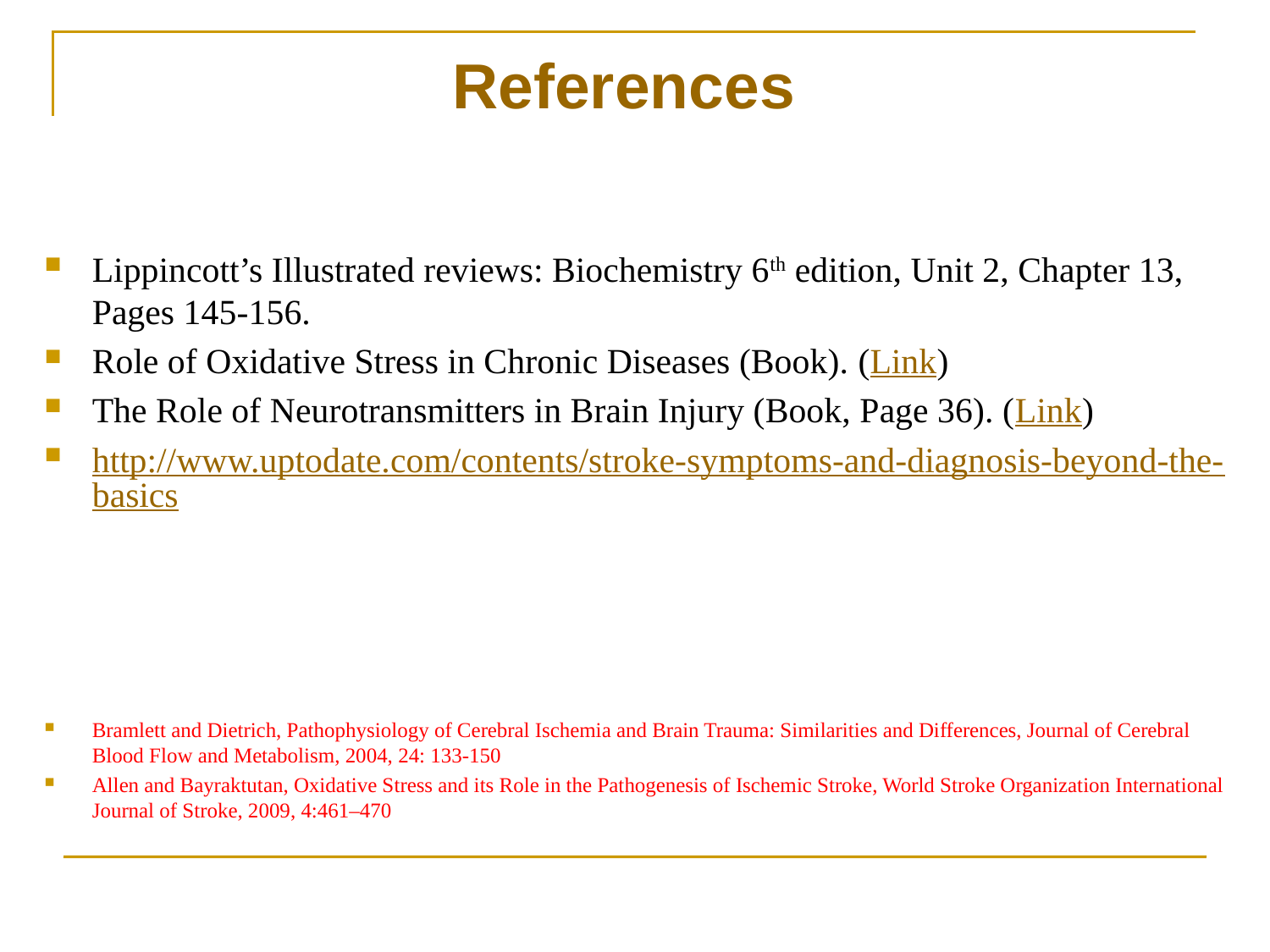

# References
Lippincott’s Illustrated reviews: Biochemistry 6th edition, Unit 2, Chapter 13, Pages 145-156.
‪Role of Oxidative Stress in Chronic Diseases (Book).‏‬ (Link)
The Role of Neurotransmitters in Brain Injury (Book, Page 36). (Link)
http://www.uptodate.com/contents/stroke-symptoms-and-diagnosis-beyond-the-basics

Bramlett and Dietrich, Pathophysiology of Cerebral Ischemia and Brain Trauma: Similarities and Differences, Journal of Cerebral Blood Flow and Metabolism, 2004, 24: 133-150
Allen and Bayraktutan, Oxidative Stress and its Role in the Pathogenesis of Ischemic Stroke, World Stroke Organization International Journal of Stroke, 2009, 4:461–470